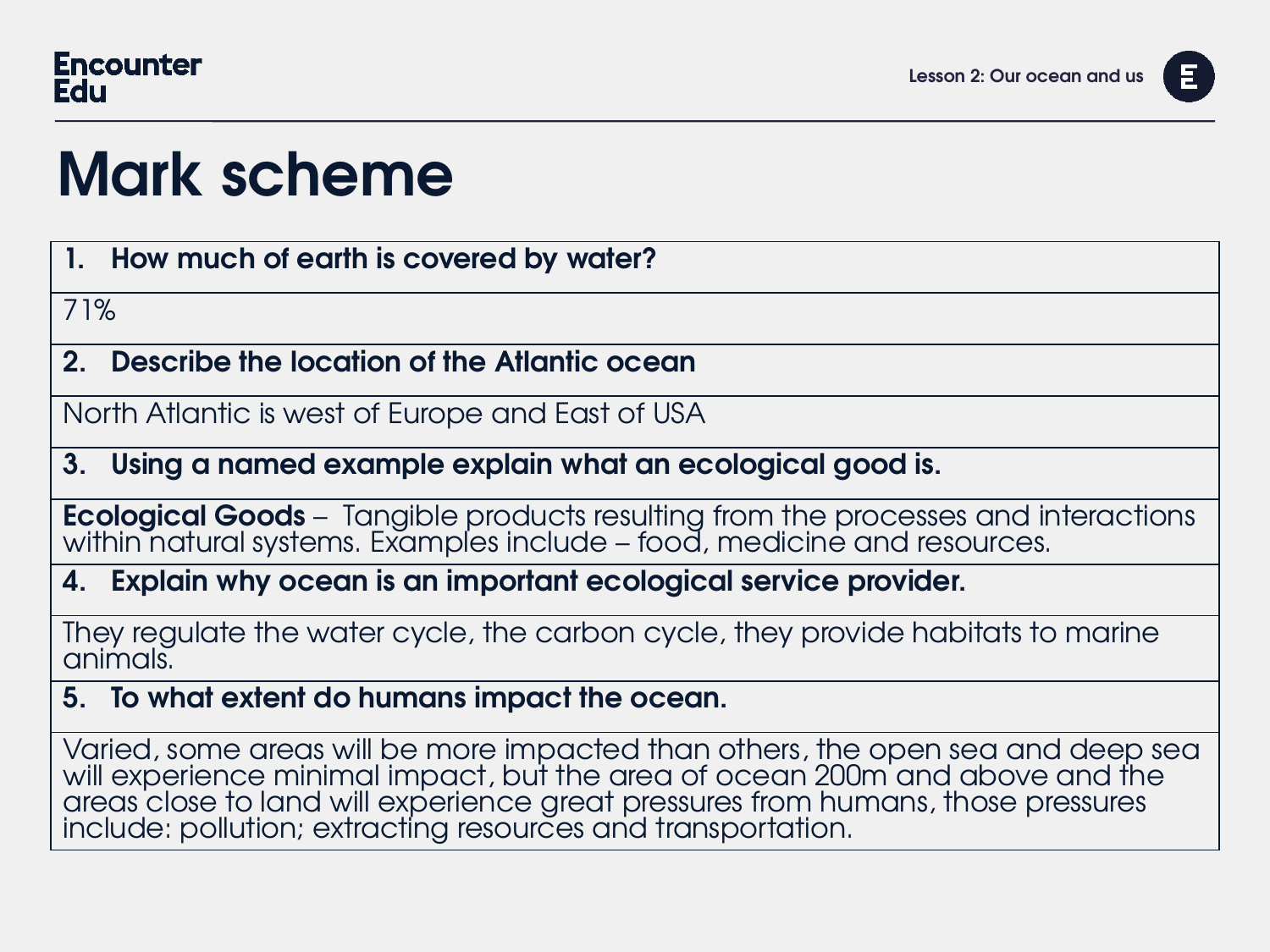

# Lesson 2: Our ocean and us
Mark scheme

| How much of earth is covered by water? |
| --- |
| 71% |
| Describe the location of the Atlantic ocean |
| North Atlantic is west of Europe and East of USA |
| Using a named example explain what an ecological good is. |
| Ecological Goods – Tangible products resulting from the processes and interactions within natural systems. Examples include – food, medicine and resources. |
| Explain why ocean is an important ecological service provider. |
| They regulate the water cycle, the carbon cycle, they provide habitats to marine animals. |
| To what extent do humans impact the ocean. |
| Varied, some areas will be more impacted than others, the open sea and deep sea will experience minimal impact, but the area of ocean 200m and above and the areas close to land will experience great pressures from humans, those pressures include: pollution; extracting resources and transportation. |